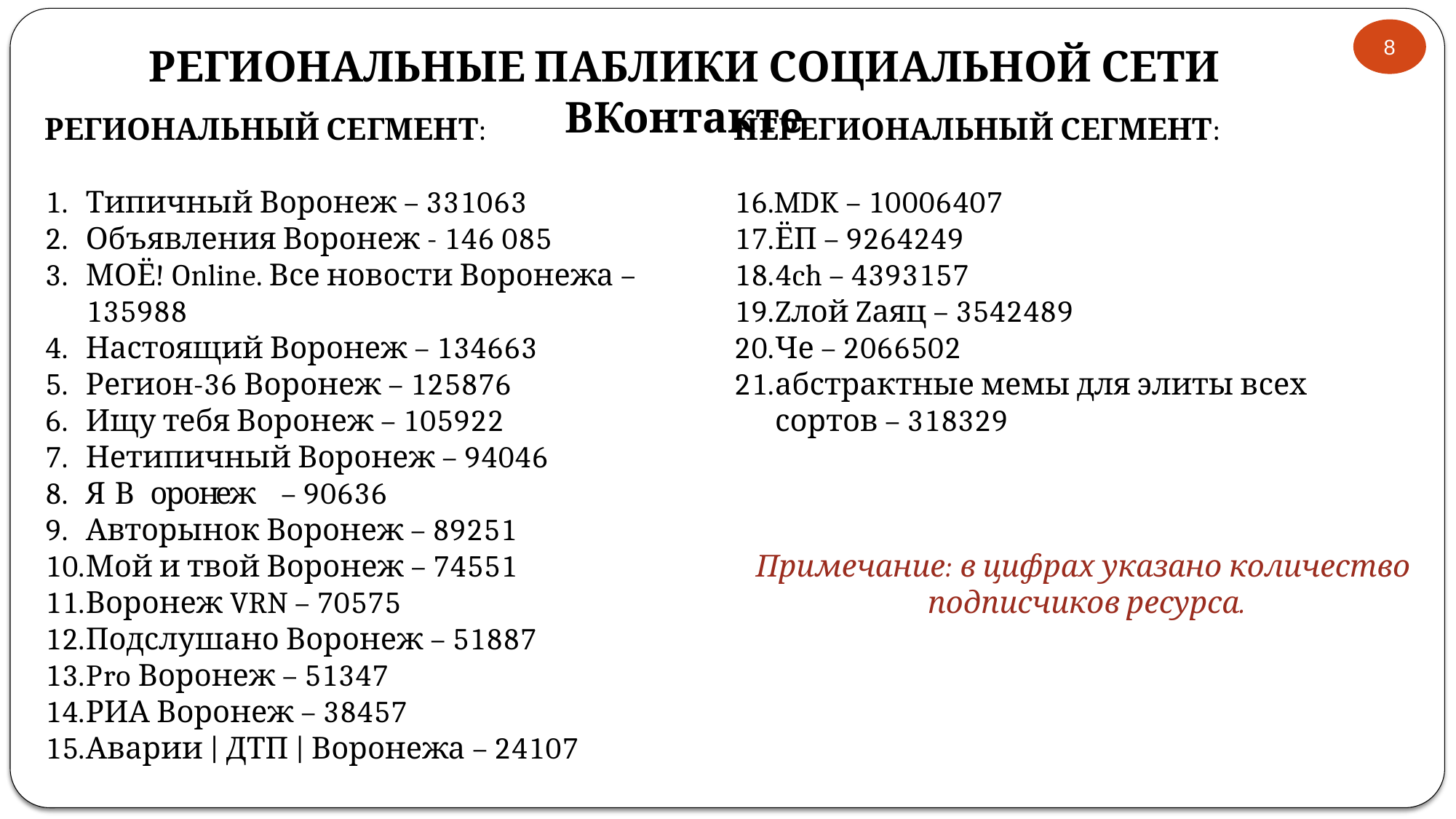

8
РЕГИОНАЛЬНЫЕ ПАБЛИКИ СОЦИАЛЬНОЙ СЕТИ ВКонтакте
РЕГИОНАЛЬНЫЙ СЕГМЕНТ:

Типичный Воронеж – 331063
Объявления Воронеж - 146 085
МОЁ! Online. Все новости Воронежа – 135988
Настоящий Воронеж – 134663
Регион-36 Воронеж – 125876
Ищу тебя Воронеж – 105922
Нетипичный Воронеж – 94046
Я ❤ Воронеж – 90636
Авторынок Воронеж – 89251
Мой и твой Воронеж – 74551
Воронеж VRN – 70575
Подслушано Воронеж – 51887
Pro Воронеж – 51347
РИА Воронеж – 38457
Аварии | ДТП | Воронежа – 24107

НЕРЕГИОНАЛЬНЫЙ СЕГМЕНТ:

MDK – 10006407
ЁП – 9264249
4ch – 4393157
Zлой Zаяц – 3542489
Че – 2066502
абстрактные мемы для элиты всех сортов – 318329

Примечание: в цифрах указано количество подписчиков ресурса.